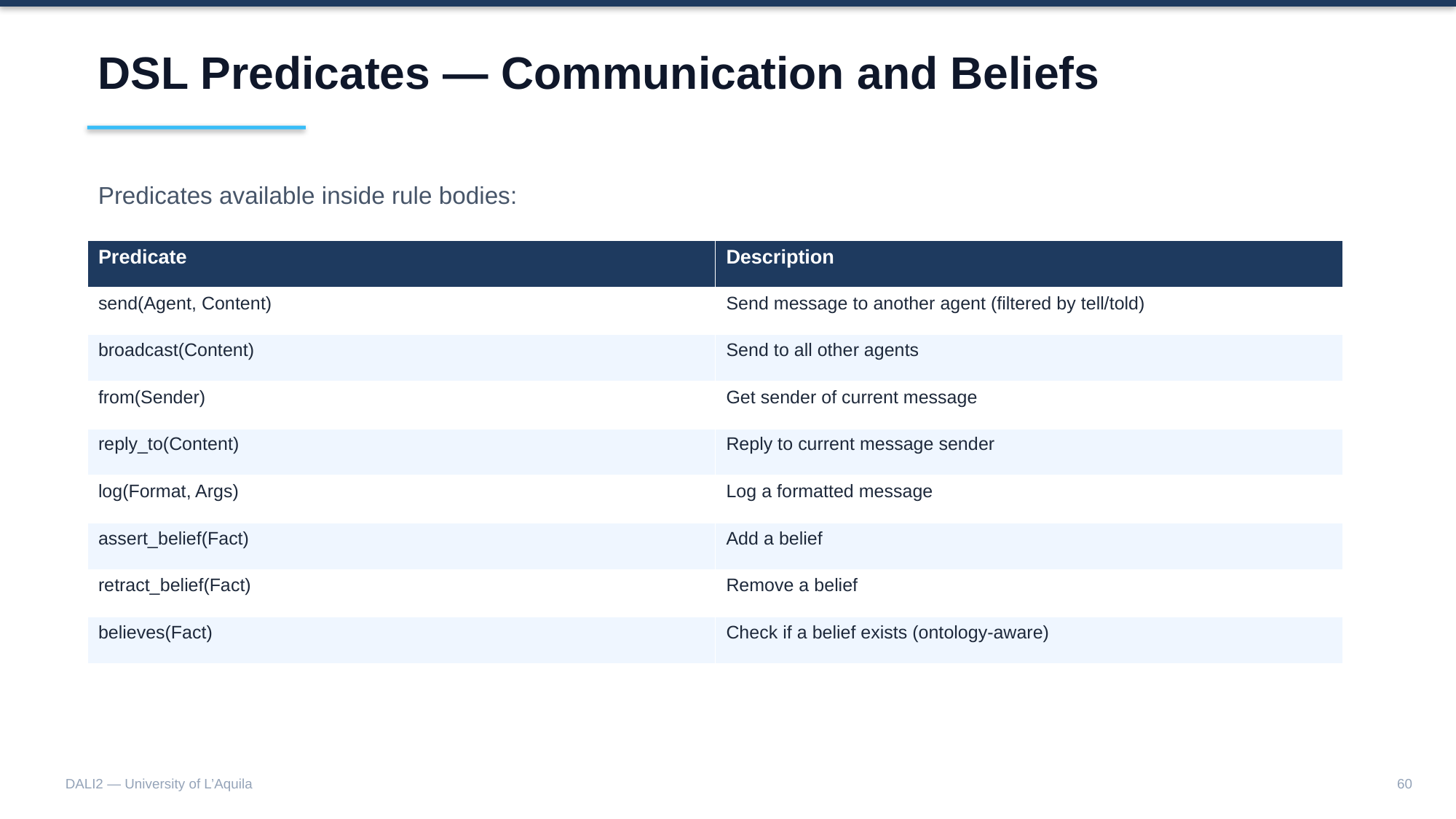

DSL Predicates — Communication and Beliefs

Predicates available inside rule bodies:
| Predicate | Description |
| --- | --- |
| send(Agent, Content) | Send message to another agent (filtered by tell/told) |
| broadcast(Content) | Send to all other agents |
| from(Sender) | Get sender of current message |
| reply\_to(Content) | Reply to current message sender |
| log(Format, Args) | Log a formatted message |
| assert\_belief(Fact) | Add a belief |
| retract\_belief(Fact) | Remove a belief |
| believes(Fact) | Check if a belief exists (ontology-aware) |
DALI2 — University of L’Aquila
60